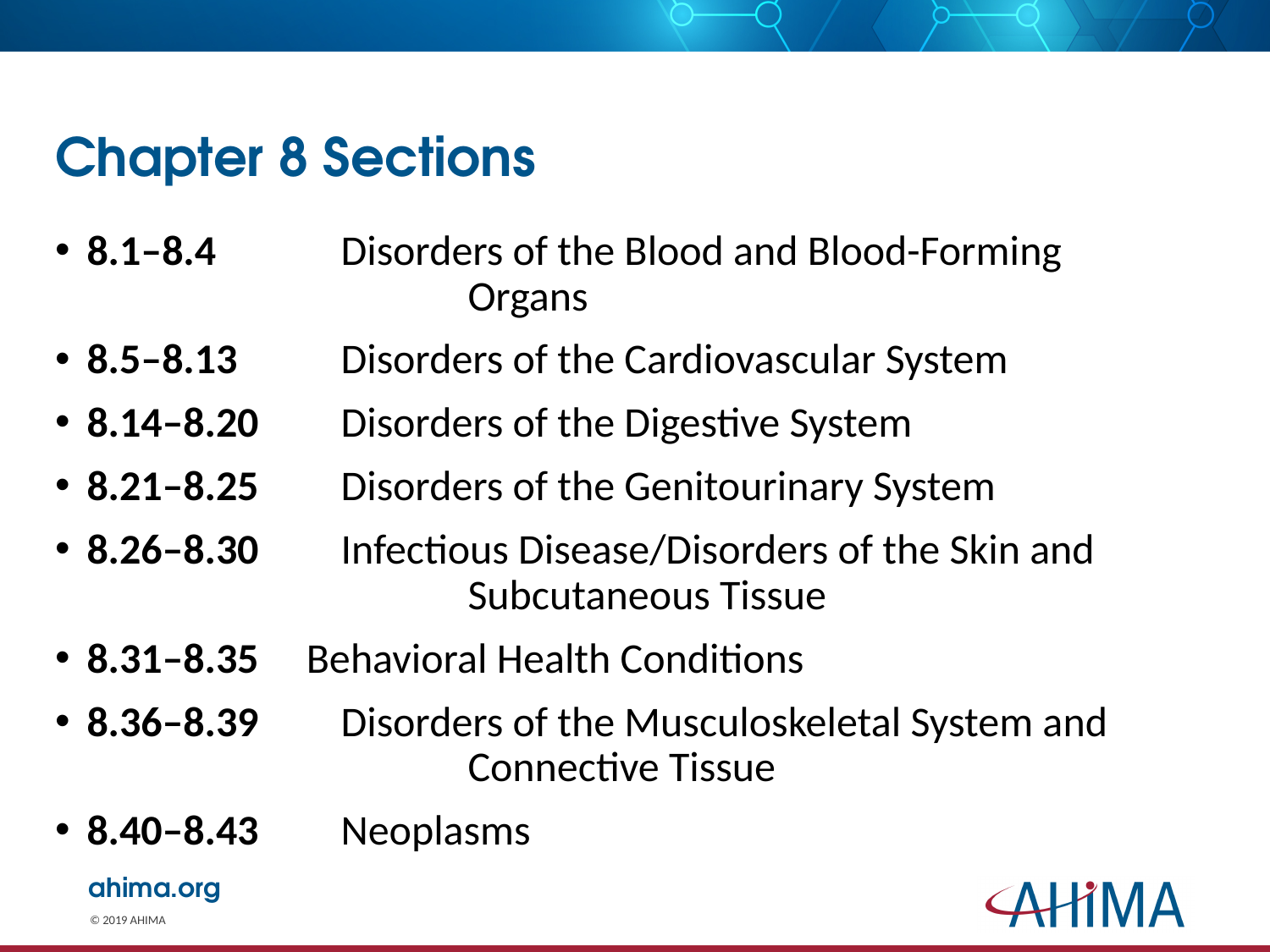

# Chapter 8 Sections
8.1–8.4	Disorders of the Blood and Blood-Forming 				Organs
8.5–8.13	Disorders of the Cardiovascular System
8.14–8.20	Disorders of the Digestive System
8.21–8.25	Disorders of the Genitourinary System
8.26–8.30	Infectious Disease/Disorders of the Skin and 			Subcutaneous Tissue
8.31–8.35     Behavioral Health Conditions
8.36–8.39	Disorders of the Musculoskeletal System and 			Connective Tissue
8.40–8.43	Neoplasms